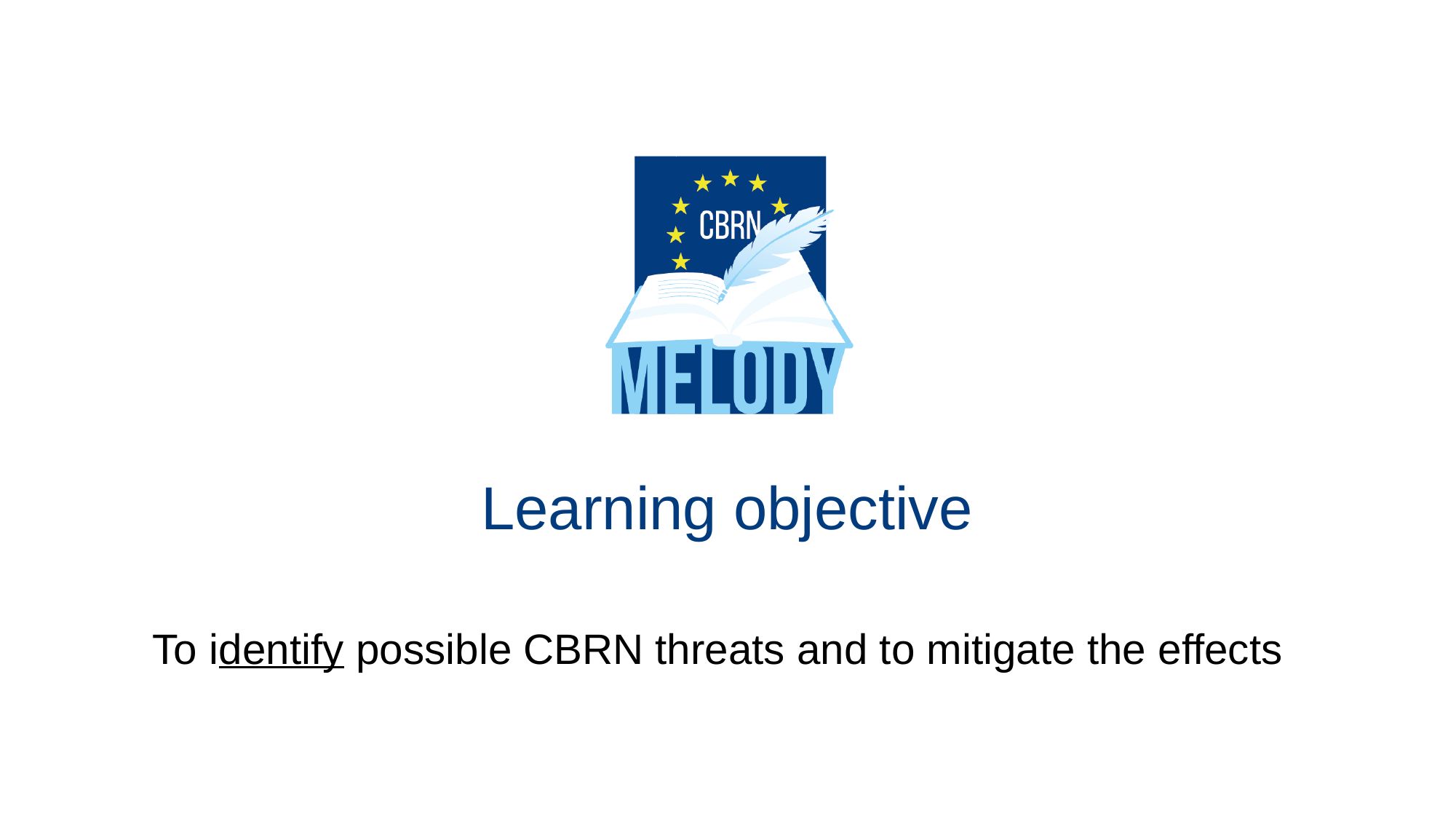

# Learning objective
To identify possible CBRN threats and to mitigate the effects